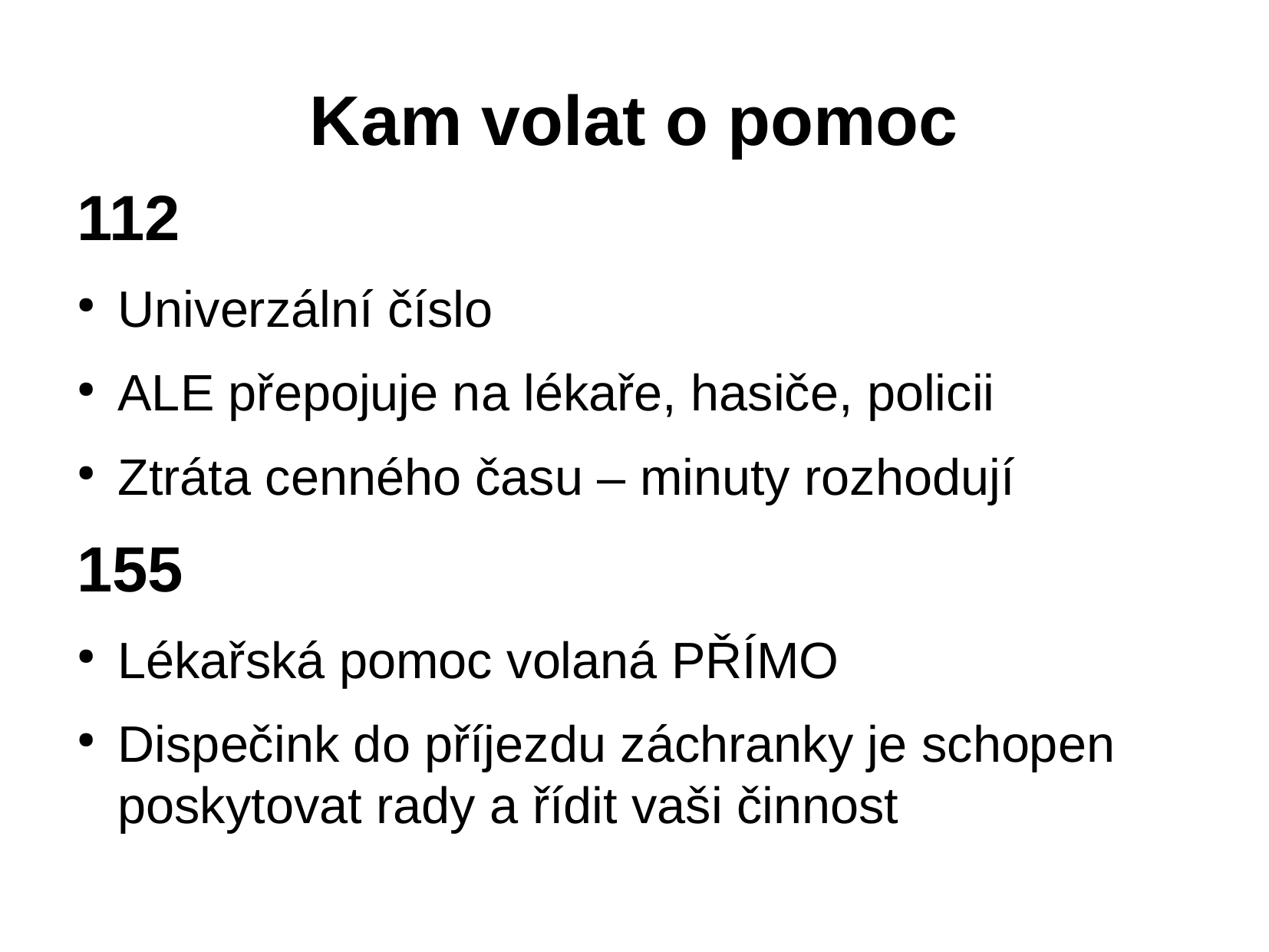

# Kam volat o pomoc
112
Univerzální číslo
ALE přepojuje na lékaře, hasiče, policii
Ztráta cenného času – minuty rozhodují
155
Lékařská pomoc volaná PŘÍMO
Dispečink do příjezdu záchranky je schopen poskytovat rady a řídit vaši činnost